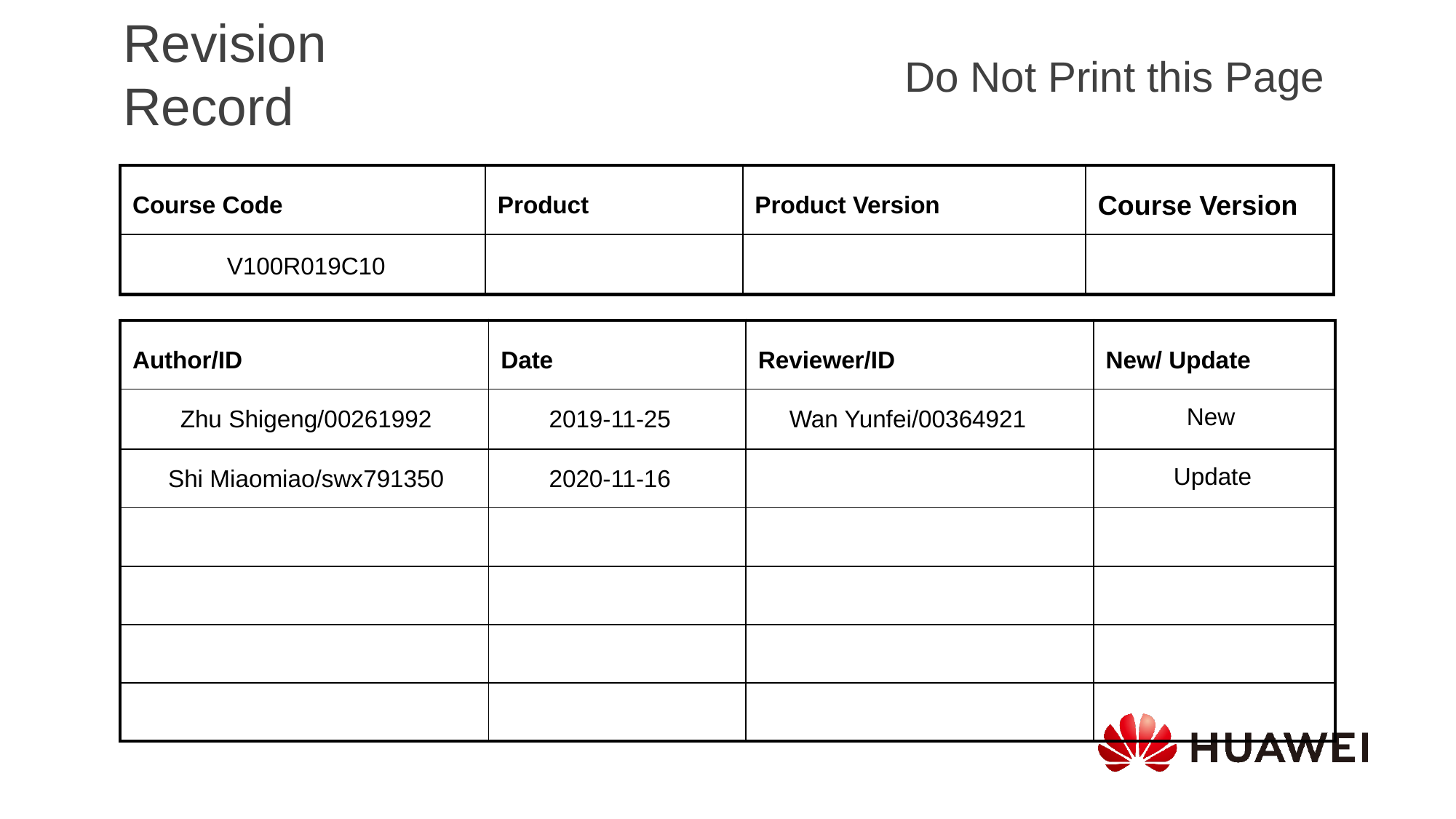

V100R019C10

New
Zhu Shigeng/00261992
2019-11-25
Wan Yunfei/00364921
Update
Shi Miaomiao/swx791350
2020-11-16